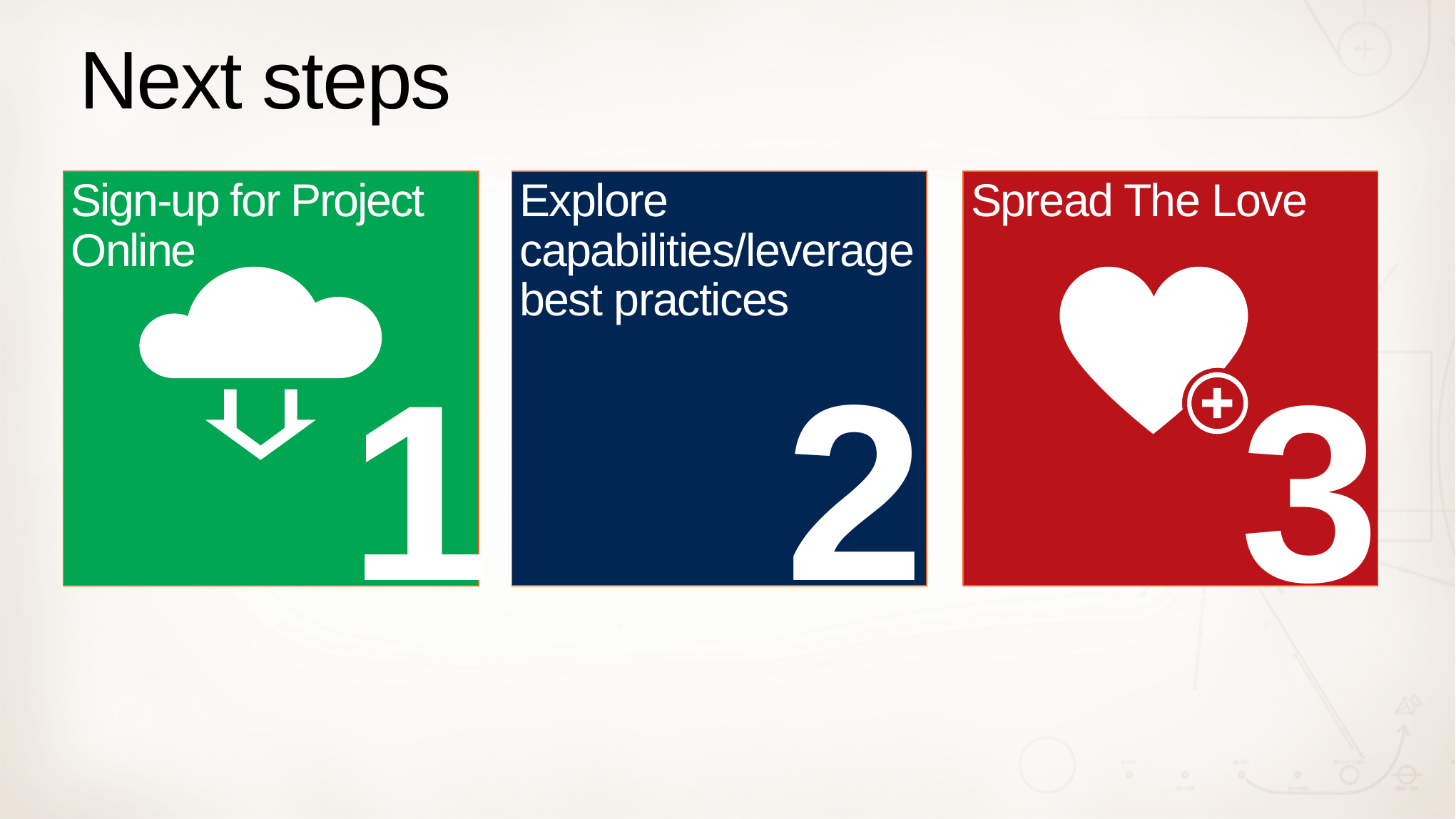

# Next steps
Sign-up for Project Online
1
Explore capabilities/leverage best practices
2
Spread The Love
3